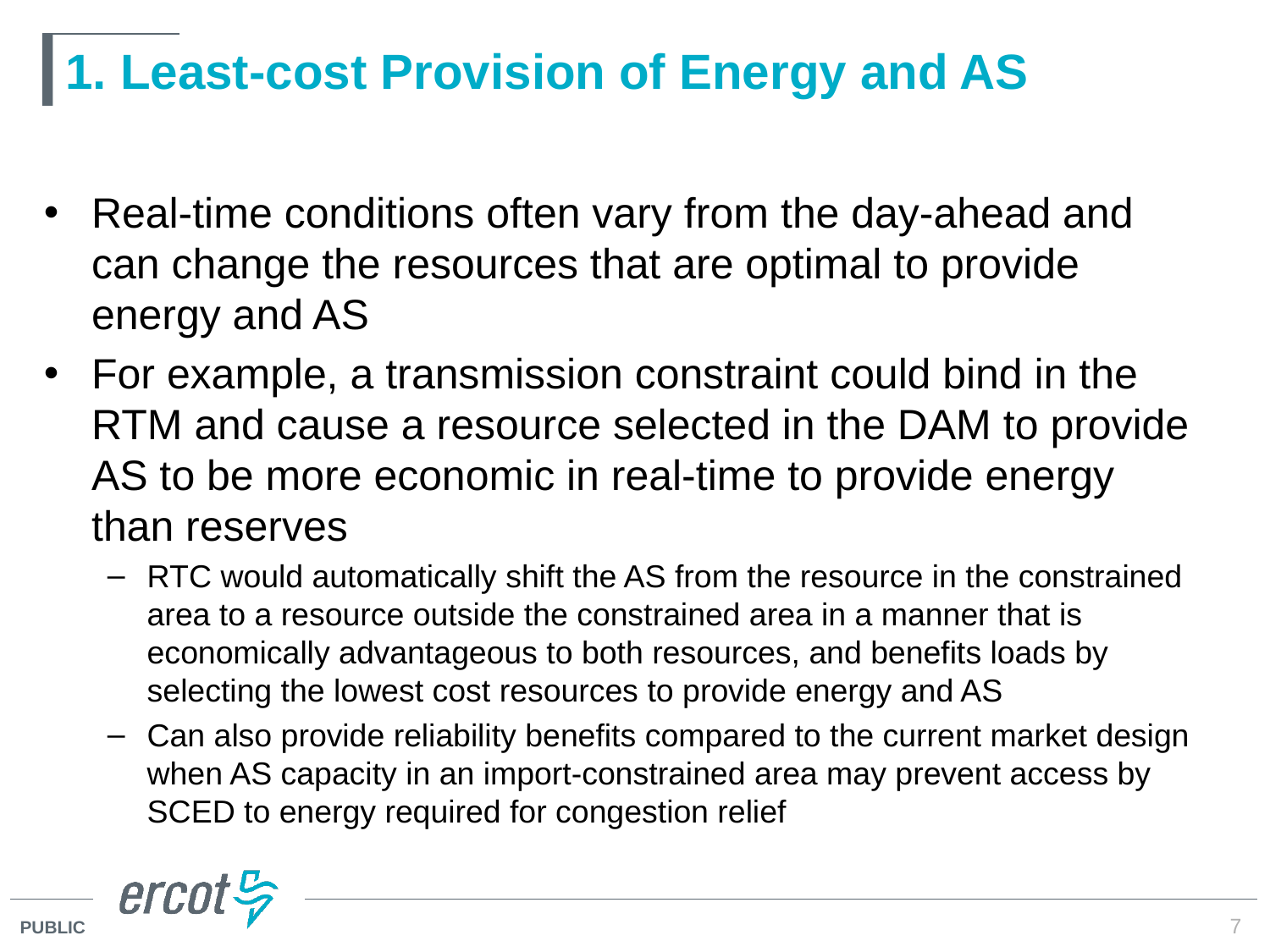

# 1. Least-cost Provision of Energy and AS
Real-time conditions often vary from the day-ahead and can change the resources that are optimal to provide energy and AS
For example, a transmission constraint could bind in the RTM and cause a resource selected in the DAM to provide AS to be more economic in real-time to provide energy than reserves
RTC would automatically shift the AS from the resource in the constrained area to a resource outside the constrained area in a manner that is economically advantageous to both resources, and benefits loads by selecting the lowest cost resources to provide energy and AS
Can also provide reliability benefits compared to the current market design when AS capacity in an import-constrained area may prevent access by SCED to energy required for congestion relief
7